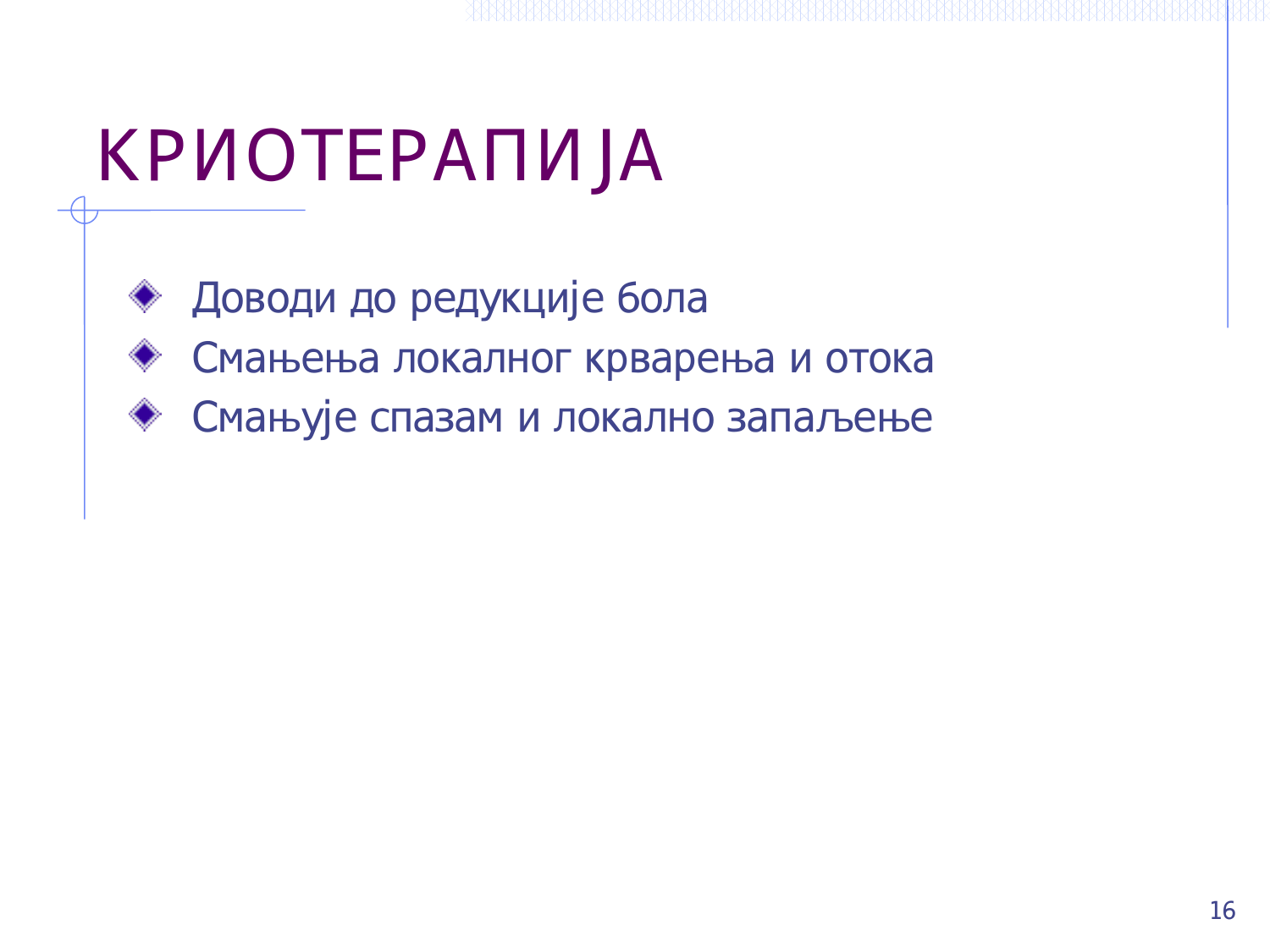

# КРИОТЕРАПИЈА
Доводи до редукције бола
Смањења локалног крварења и отока
Смањује спазам и локално запаљење
16